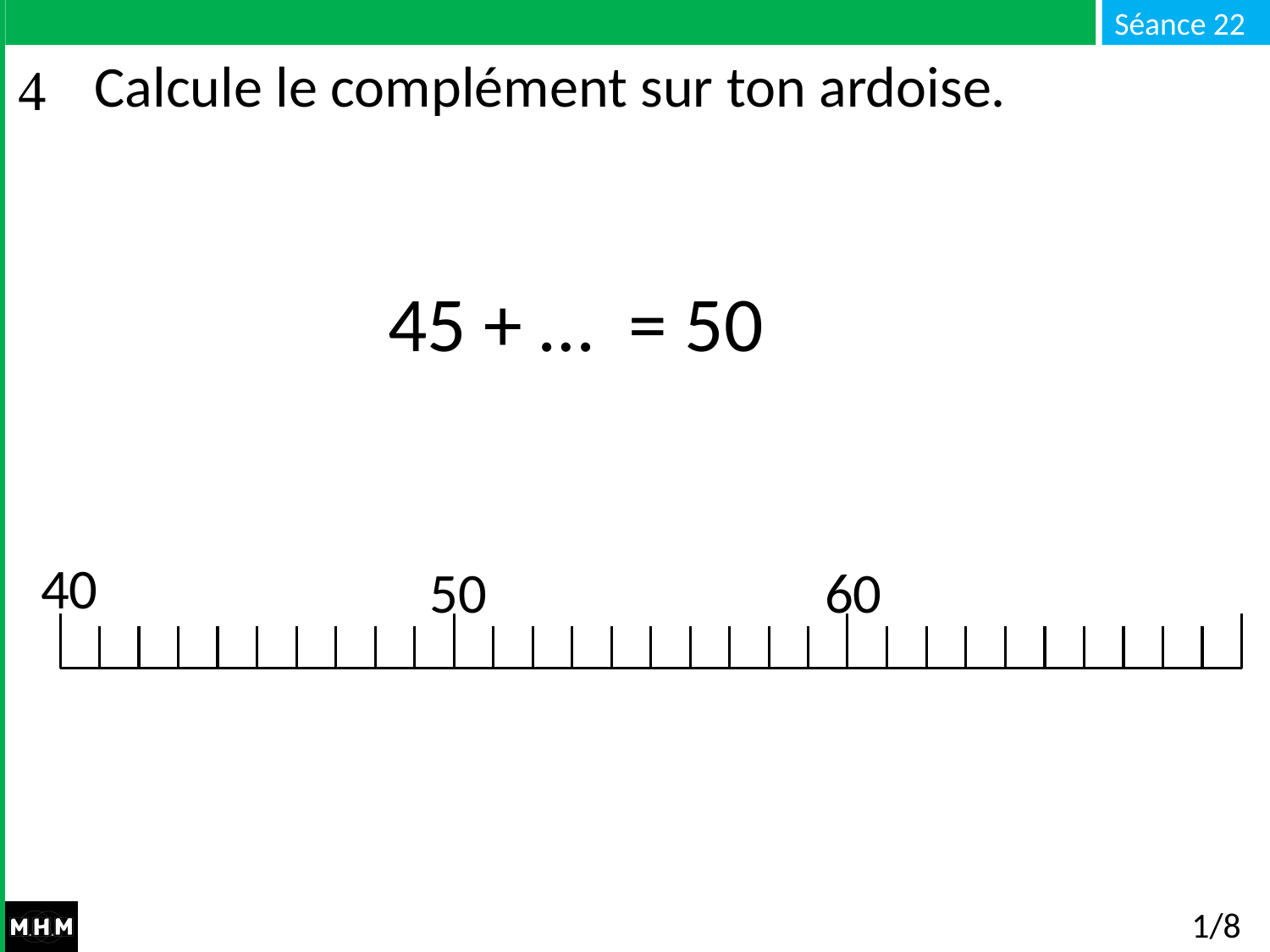

# Calcule le complément sur ton ardoise.
 45 + …  = 50
40
60
50
1/8